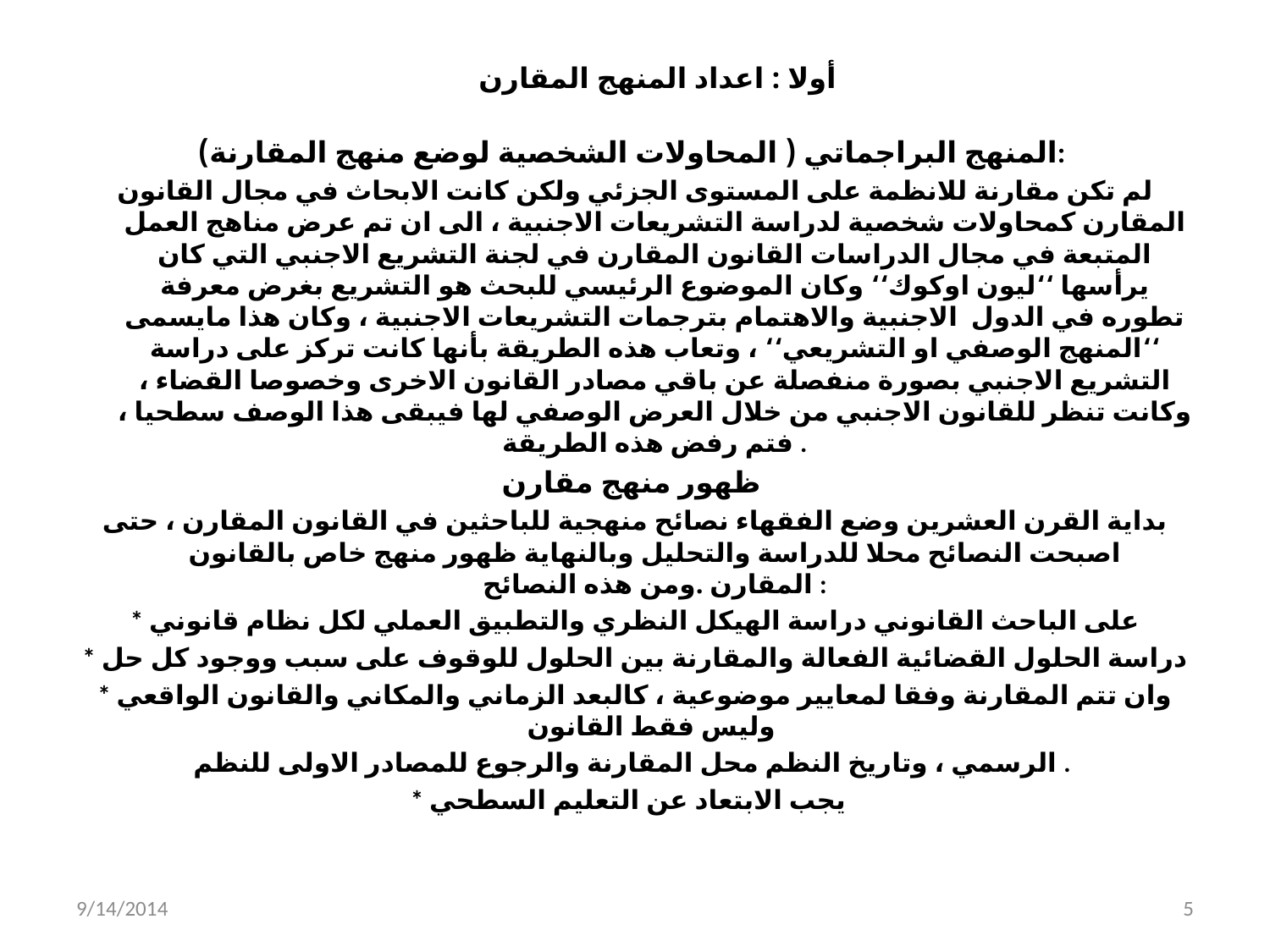

# أولا : اعداد المنهج المقارن
المنهج البراجماتي ( المحاولات الشخصية لوضع منهج المقارنة):
لم تكن مقارنة للانظمة على المستوى الجزئي ولكن كانت الابحاث في مجال القانون المقارن كمحاولات شخصية لدراسة التشريعات الاجنبية ، الى ان تم عرض مناهج العمل المتبعة في مجال الدراسات القانون المقارن في لجنة التشريع الاجنبي التي كان يرأسها ‘‘ليون اوكوك‘‘ وكان الموضوع الرئيسي للبحث هو التشريع بغرض معرفة تطوره في الدول  الاجنبية والاهتمام بترجمات التشريعات الاجنبية ، وكان هذا مايسمى ‘‘المنهج الوصفي او التشريعي‘‘ ، وتعاب هذه الطريقة بأنها كانت تركز على دراسة التشريع الاجنبي بصورة منفصلة عن باقي مصادر القانون الاخرى وخصوصا القضاء ، وكانت تنظر للقانون الاجنبي من خلال العرض الوصفي لها فيبقى هذا الوصف سطحيا ، فتم رفض هذه الطريقة .
ظهور منهج مقارن
بداية القرن العشرين وضع الفقهاء نصائح منهجية للباحثين في القانون المقارن ، حتى اصبحت النصائح محلا للدراسة والتحليل وبالنهاية ظهور منهج خاص بالقانون المقارن .ومن هذه النصائح :
* على الباحث القانوني دراسة الهيكل النظري والتطبيق العملي لكل نظام قانوني
* دراسة الحلول القضائية الفعالة والمقارنة بين الحلول للوقوف على سبب ووجود كل حل
* وان تتم المقارنة وفقا لمعايير موضوعية ، كالبعد الزماني والمكاني والقانون الواقعي وليس فقط القانون
الرسمي ، وتاريخ النظم محل المقارنة والرجوع للمصادر الاولى للنظم .
* يجب الابتعاد عن التعليم السطحي

9/14/2014
5